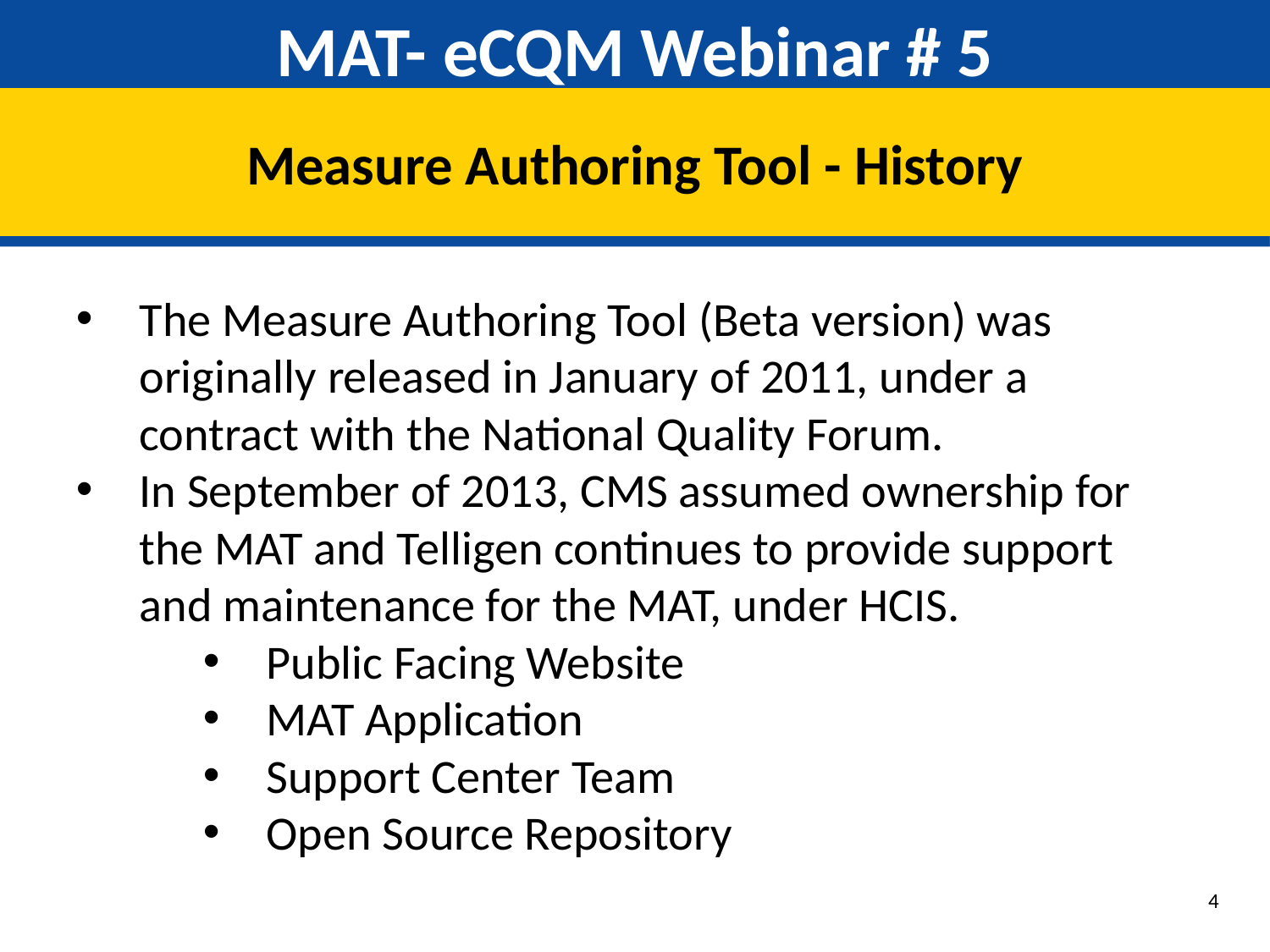

# MAT- eCQM Webinar # 5
Measure Authoring Tool - History
The Measure Authoring Tool (Beta version) was originally released in January of 2011, under a contract with the National Quality Forum.
In September of 2013, CMS assumed ownership for the MAT and Telligen continues to provide support and maintenance for the MAT, under HCIS.
Public Facing Website
MAT Application
Support Center Team
Open Source Repository